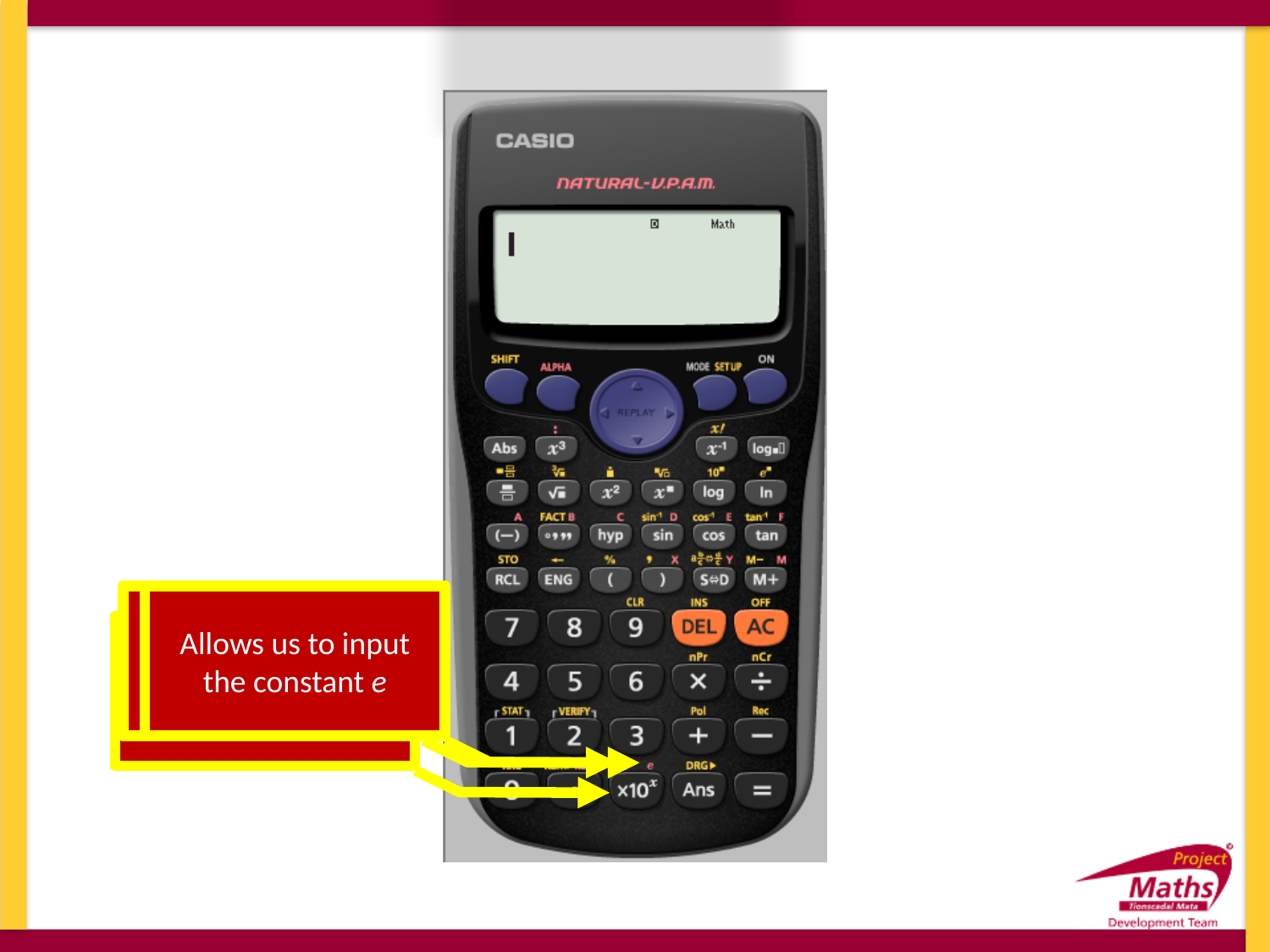

Allows us to use the constant 𝜋
Allows us to input the constant e
Allows us to use Scientific Notation